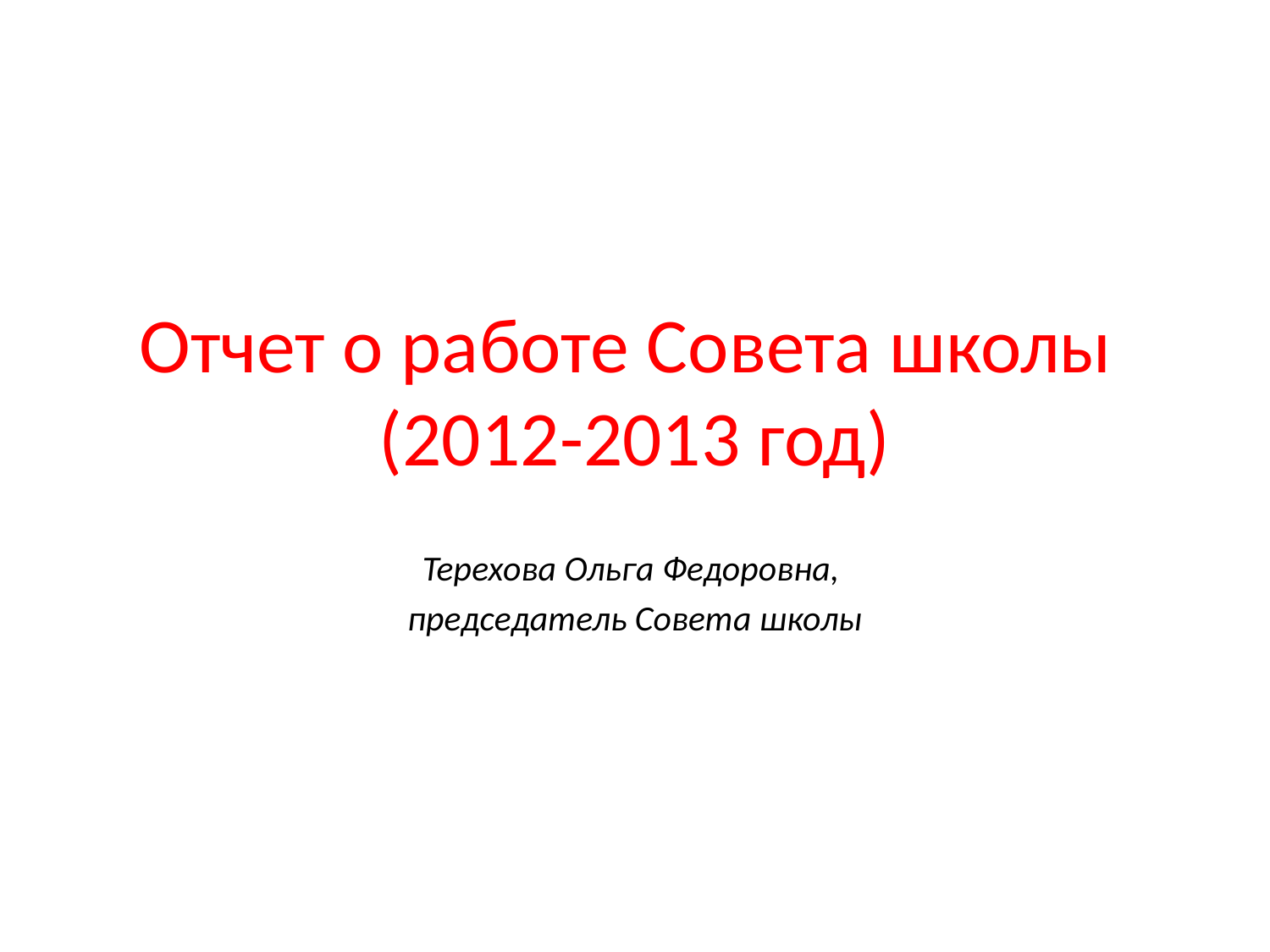

# Отчет о работе Совета школы  (2012-2013 год)
Терехова Ольга Федоровна,
председатель Совета школы